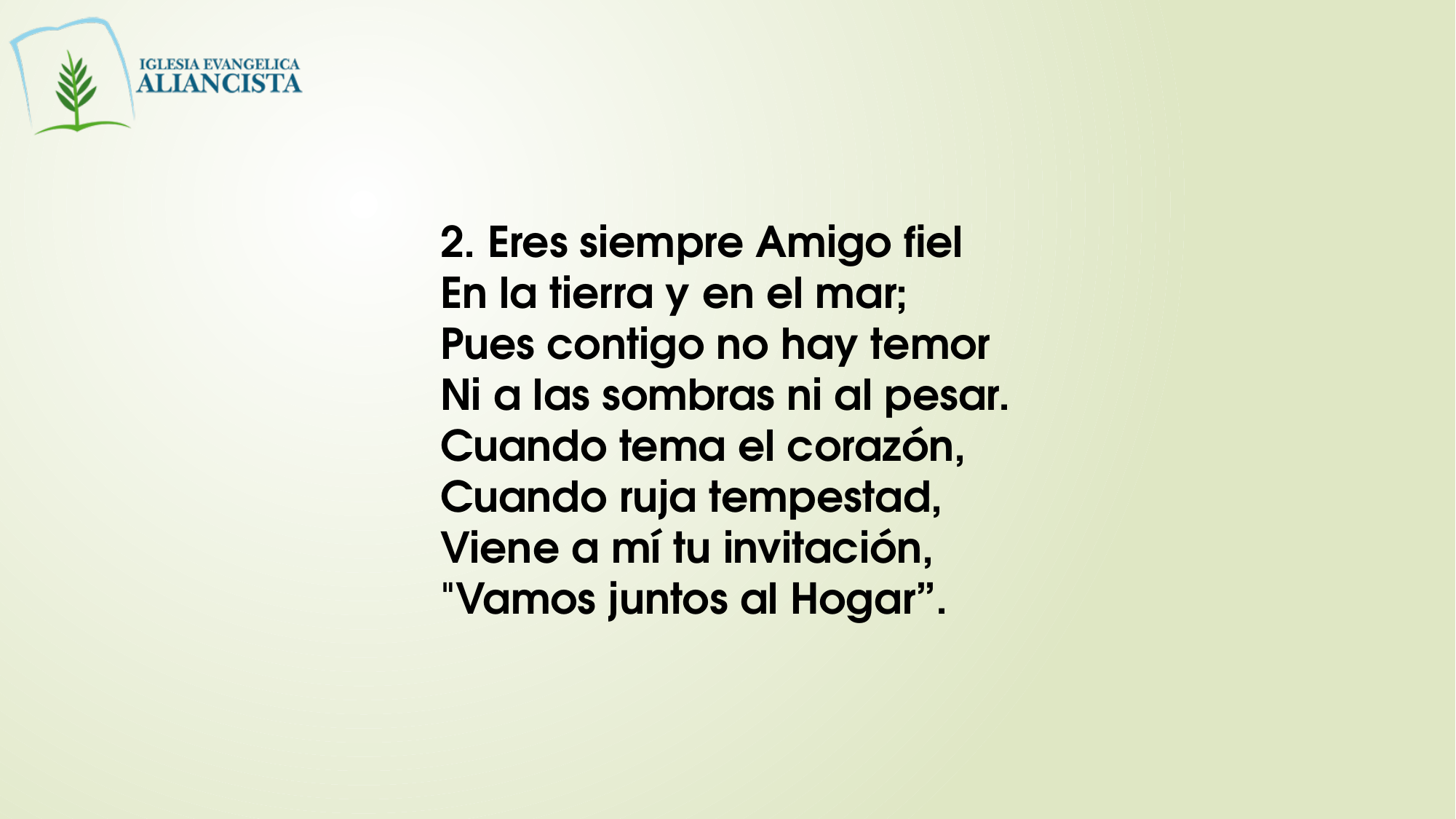

2. Eres siempre Amigo fiel
En la tierra y en el mar;
Pues contigo no hay temor
Ni a las sombras ni al pesar.
Cuando tema el corazón,
Cuando ruja tempestad,
Viene a mí tu invitación,
"Vamos juntos al Hogar”.